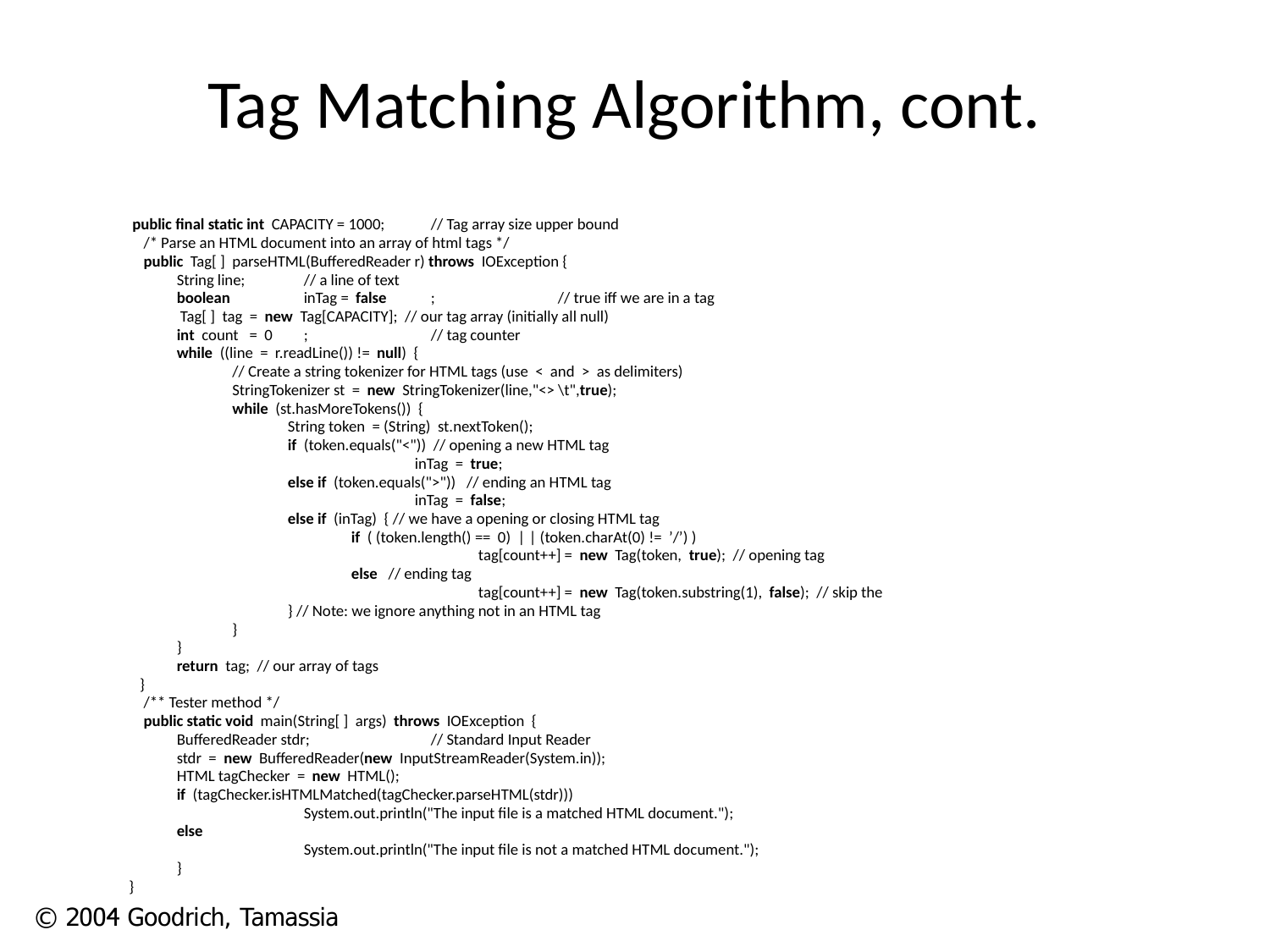

# Tag Matching Algorithm, cont.
 public final static int  CAPACITY = 1000;	// Tag array size upper bound
    /* Parse an HTML document into an array of html tags */
    public  Tag[ ]  parseHTML(BufferedReader r) throws  IOException {
         	String line;	// a line of text
       	boolean	inTag =  false	;	// true iff we are in a tag
        	 Tag[ ]  tag  =  new  Tag[CAPACITY];  // our tag array (initially all null)
       	int  count   =  0	;	// tag counter
       	while  ((line  =  r.readLine()) !=  null)  {
	// Create a string tokenizer for HTML tags (use  <  and  >  as delimiters)
	StringTokenizer st  =  new  StringTokenizer(line,"<> \t",true);
	while  (st.hasMoreTokens())  {
	String token  = (String)  st.nextToken();
	if  (token.equals("<"))  // opening a new HTML tag
		inTag  =  true;
	else if  (token.equals(">"))   // ending an HTML tag
		inTag  =  false;
	else if  (inTag)  { // we have a opening or closing HTML tag
	if  ( (token.length() ==  0)  | | (token.charAt(0) !=  ’/’) )
		tag[count++] =  new  Tag(token,  true);  // opening tag
	else   // ending tag
		tag[count++] =  new  Tag(token.substring(1),  false);  // skip the
	} // Note: we ignore anything not in an HTML tag
	}
	}
	return  tag;  // our array of tags
   }
    /** Tester method */
    public static void  main(String[ ]  args)  throws  IOException  {
         	BufferedReader stdr;	// Standard Input Reader
         	stdr  =  new  BufferedReader(new  InputStreamReader(System.in));
         	HTML tagChecker  =  new  HTML();
      	if  (tagChecker.isHTMLMatched(tagChecker.parseHTML(stdr)))
		System.out.println("The input file is a matched HTML document.");
       	else
		System.out.println("The input file is not a matched HTML document.");
   	}
}